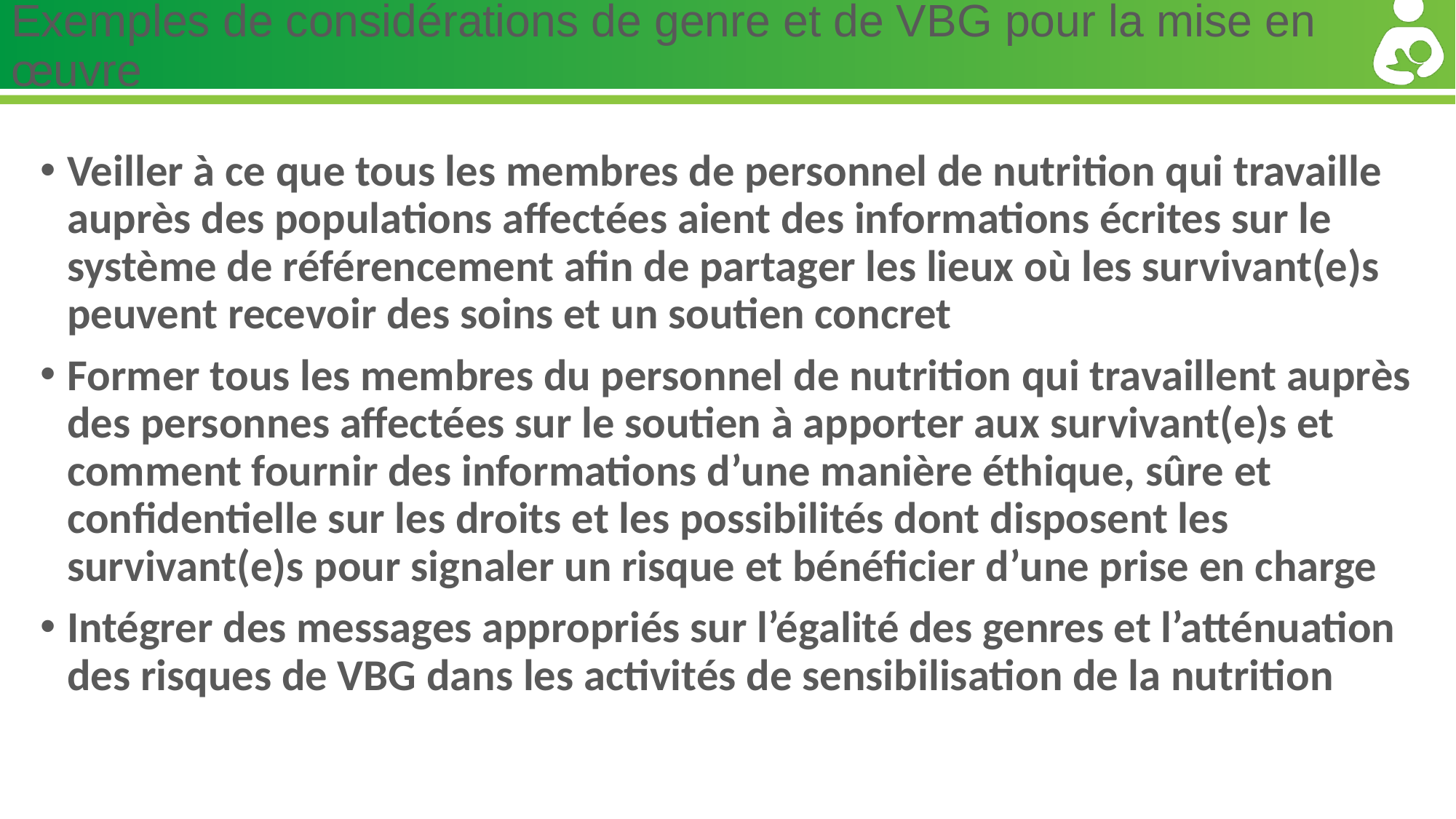

# Exemples de considérations de genre et de VBG pour la mise en œuvre
Veiller à ce que tous les membres de personnel de nutrition qui travaille auprès des populations affectées aient des informations écrites sur le système de référencement afin de partager les lieux où les survivant(e)s peuvent recevoir des soins et un soutien concret
Former tous les membres du personnel de nutrition qui travaillent auprès des personnes affectées sur le soutien à apporter aux survivant(e)s et comment fournir des informations d’une manière éthique, sûre et confidentielle sur les droits et les possibilités dont disposent les survivant(e)s pour signaler un risque et bénéficier d’une prise en charge
Intégrer des messages appropriés sur l’égalité des genres et l’atténuation des risques de VBG dans les activités de sensibilisation de la nutrition